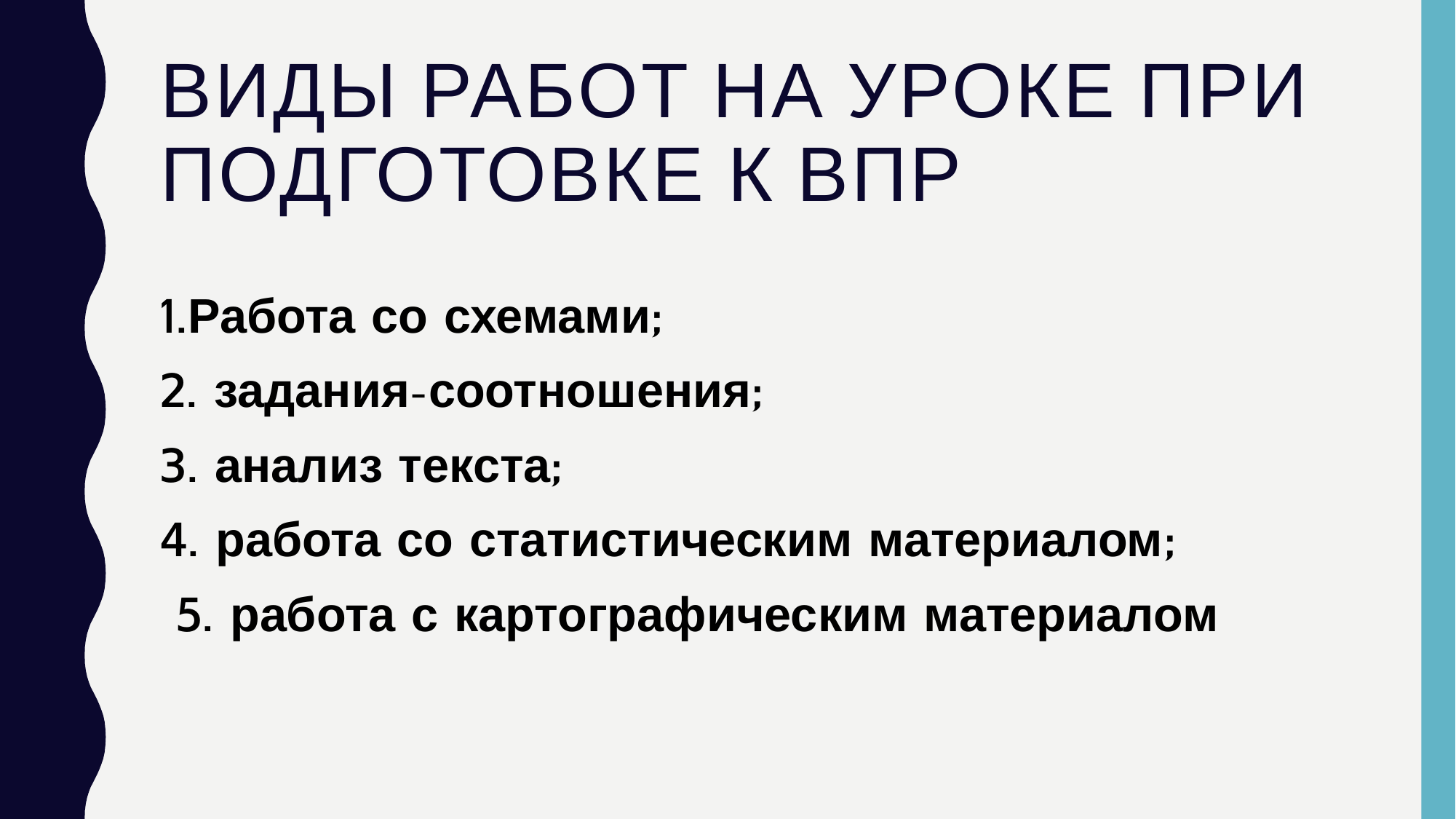

# Виды работ на уроке при подготовке к ВПР
1.Работа со схемами;
2. задания-соотношения;
3. анализ текста;
4. работа со статистическим материалом;
 5. работа с картографическим материалом